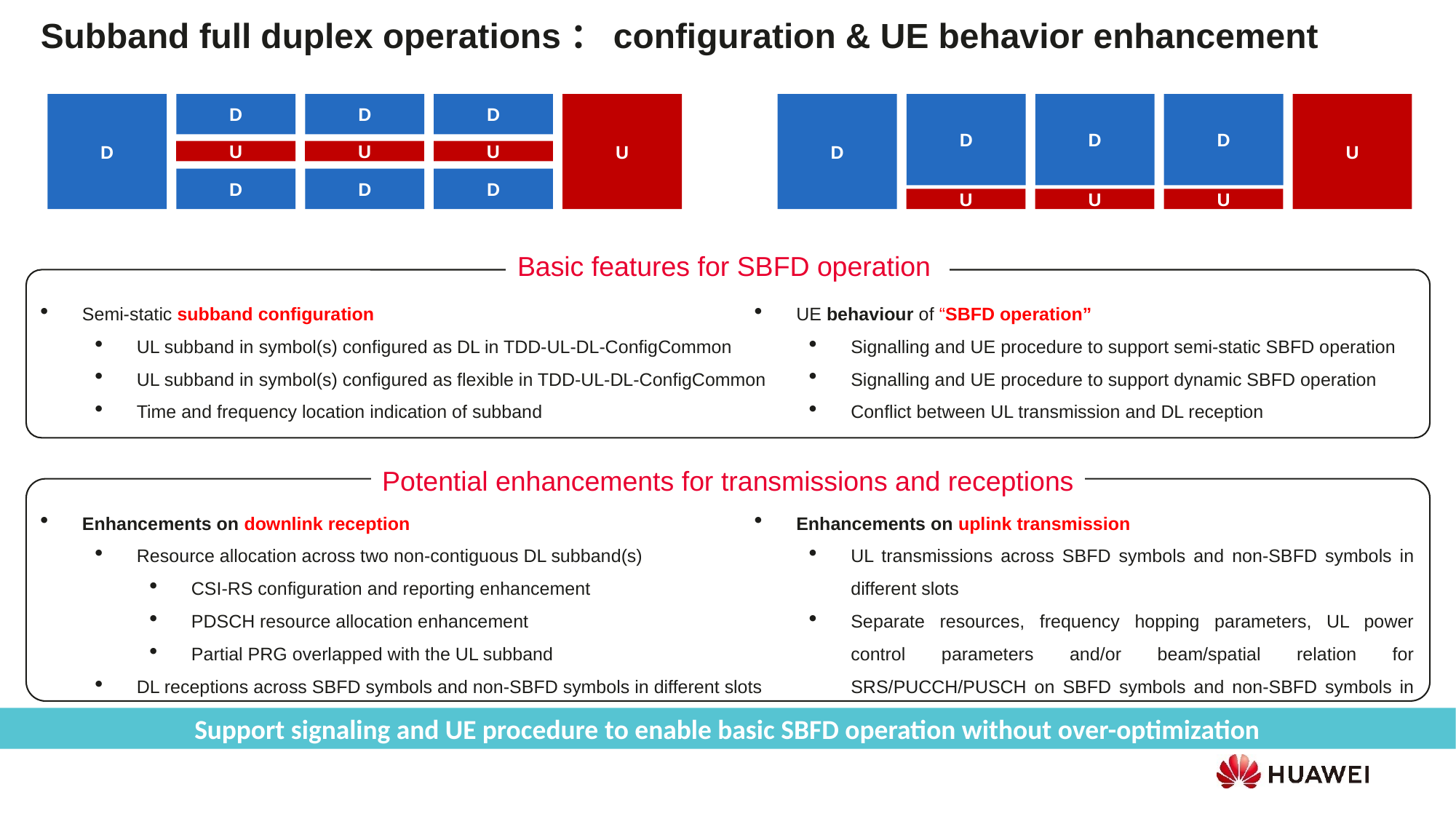

Subband full duplex operations：configuration & UE behavior enhancement
U
D
D
D
D
U
U
U
D
D
D
U
D
D
D
D
U
U
U
Basic features for SBFD operation

Semi-static subband configuration
UL subband in symbol(s) configured as DL in TDD-UL-DL-ConfigCommon
UL subband in symbol(s) configured as flexible in TDD-UL-DL-ConfigCommon
Time and frequency location indication of subband
UE behaviour of “SBFD operation”
Signalling and UE procedure to support semi-static SBFD operation
Signalling and UE procedure to support dynamic SBFD operation
Conflict between UL transmission and DL reception
Potential enhancements for transmissions and receptions

Enhancements on downlink reception
Resource allocation across two non-contiguous DL subband(s)
CSI-RS configuration and reporting enhancement
PDSCH resource allocation enhancement
Partial PRG overlapped with the UL subband
DL receptions across SBFD symbols and non-SBFD symbols in different slots
Enhancements on uplink transmission
UL transmissions across SBFD symbols and non-SBFD symbols in different slots
Separate resources, frequency hopping parameters, UL power control parameters and/or beam/spatial relation for SRS/PUCCH/PUSCH on SBFD symbols and non-SBFD symbols in different slots
Support signaling and UE procedure to enable basic SBFD operation without over-optimization